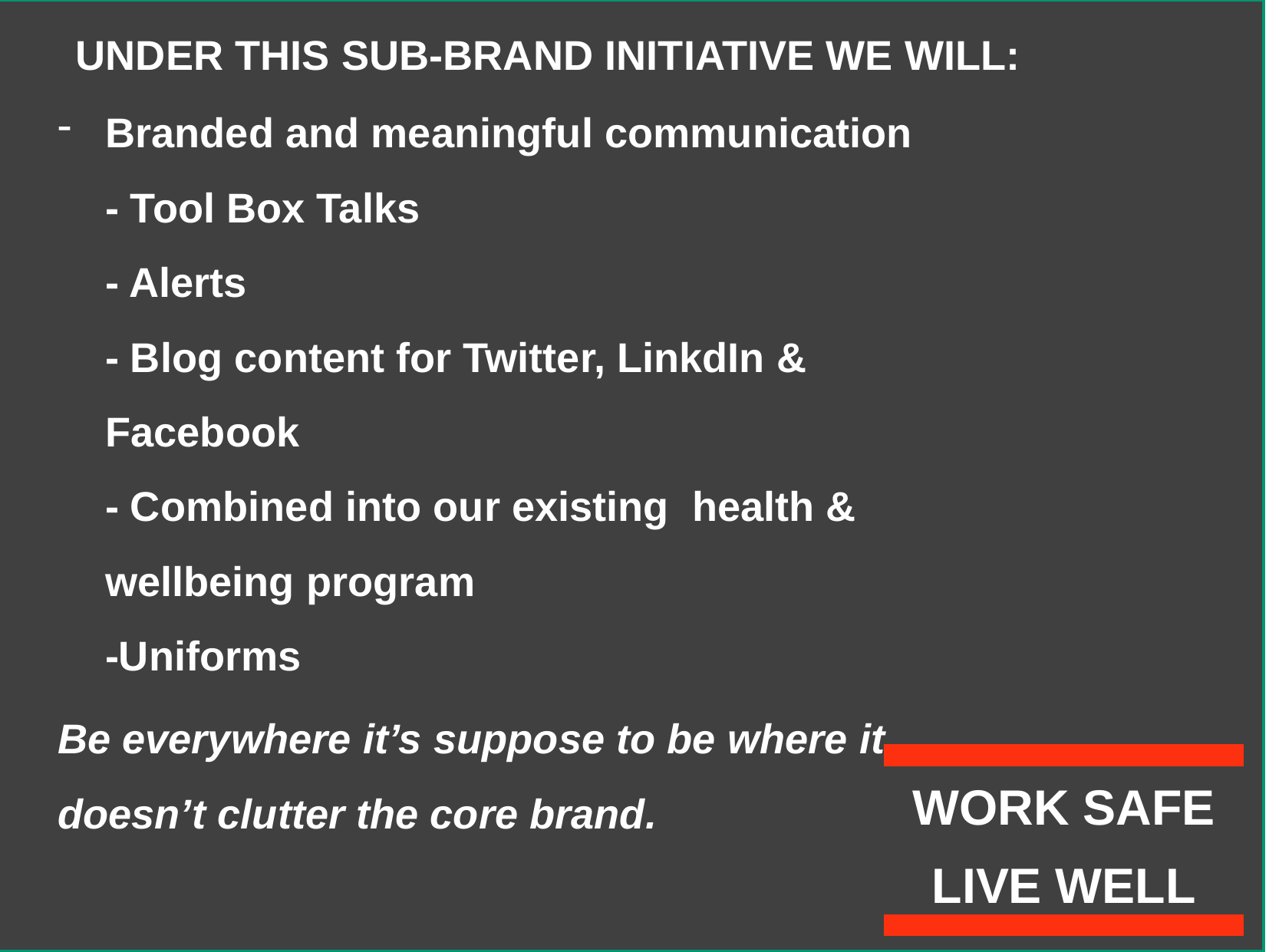

UNDER THIS SUB-BRAND INITIATIVE WE WILL:

Branded and meaningful communication
- Tool Box Talks
- Alerts
- Blog content for Twitter, LinkdIn & Facebook
- Combined into our existing  health & wellbeing program
-Uniforms
Be everywhere it’s suppose to be where it doesn’t clutter the core brand.

WORK SAFE
LIVE WELL